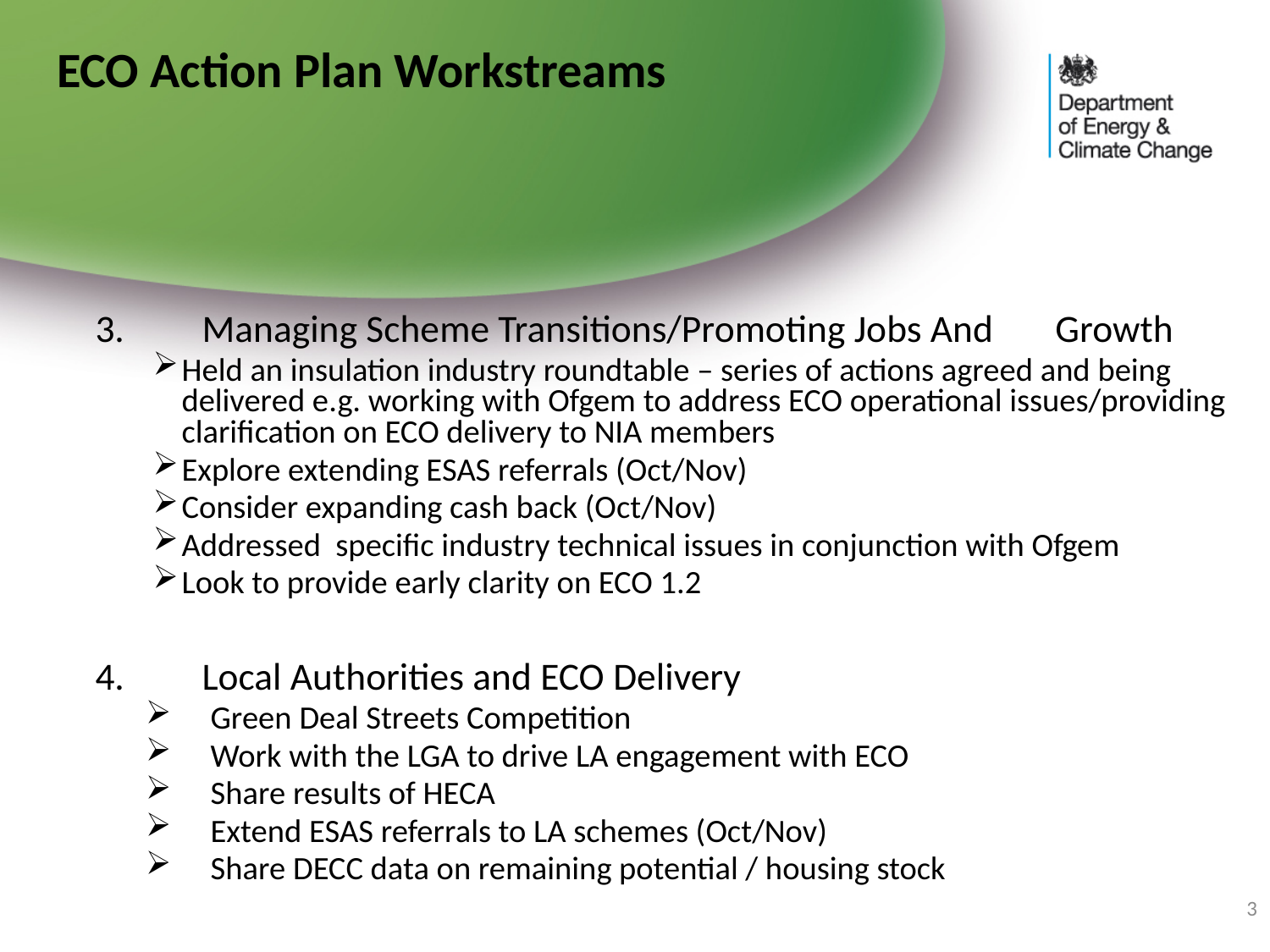

ECO Action Plan Workstreams
3.	Managing Scheme Transitions/Promoting Jobs And 	Growth
Held an insulation industry roundtable – series of actions agreed and being delivered e.g. working with Ofgem to address ECO operational issues/providing clarification on ECO delivery to NIA members
Explore extending ESAS referrals (Oct/Nov)
Consider expanding cash back (Oct/Nov)
Addressed  specific industry technical issues in conjunction with Ofgem
Look to provide early clarity on ECO 1.2

4.	Local Authorities and ECO Delivery
Green Deal Streets Competition
Work with the LGA to drive LA engagement with ECO
Share results of HECA
Extend ESAS referrals to LA schemes (Oct/Nov)
Share DECC data on remaining potential / housing stock
3